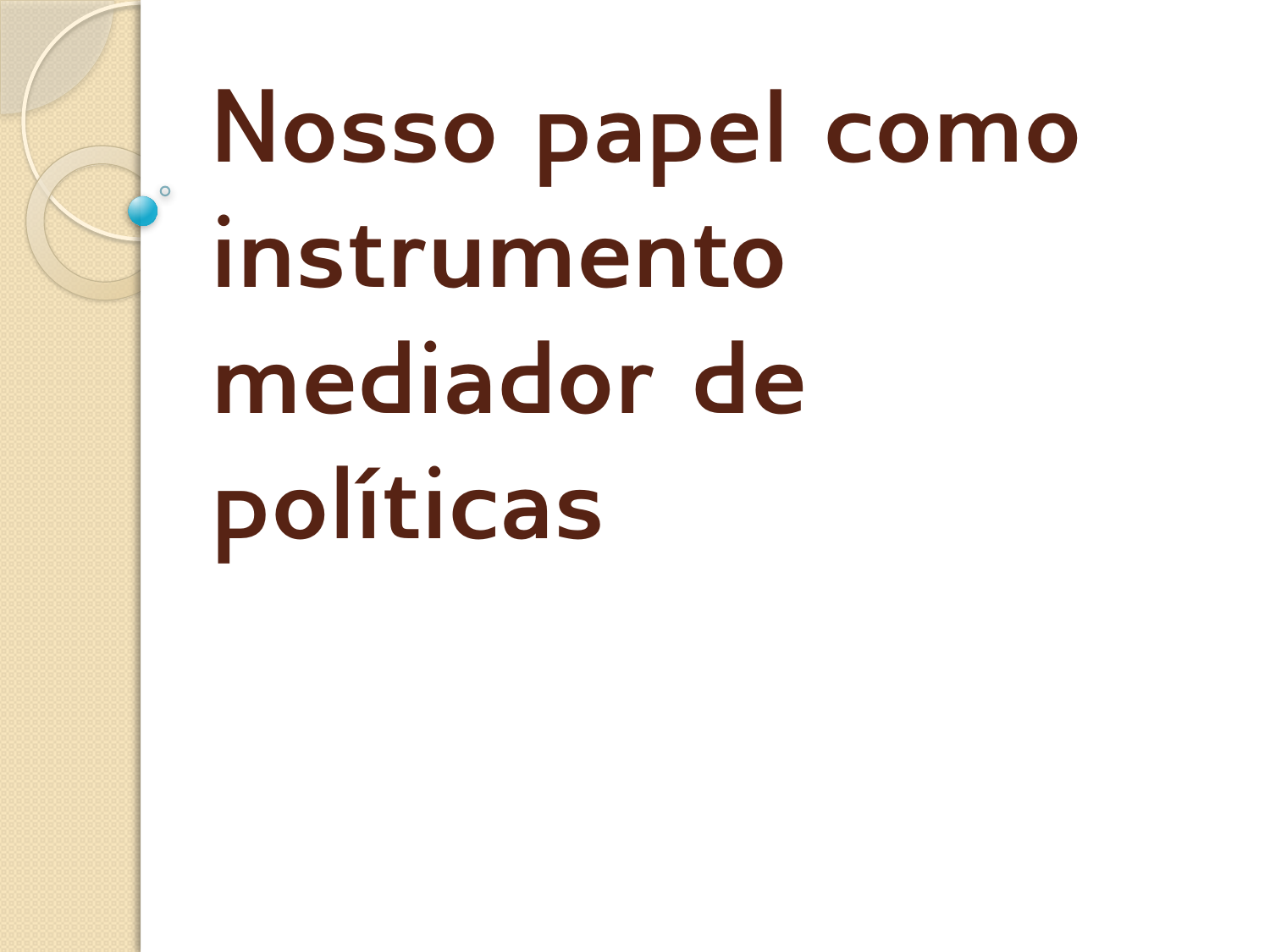

# Nosso papel como instrumento mediador de políticas